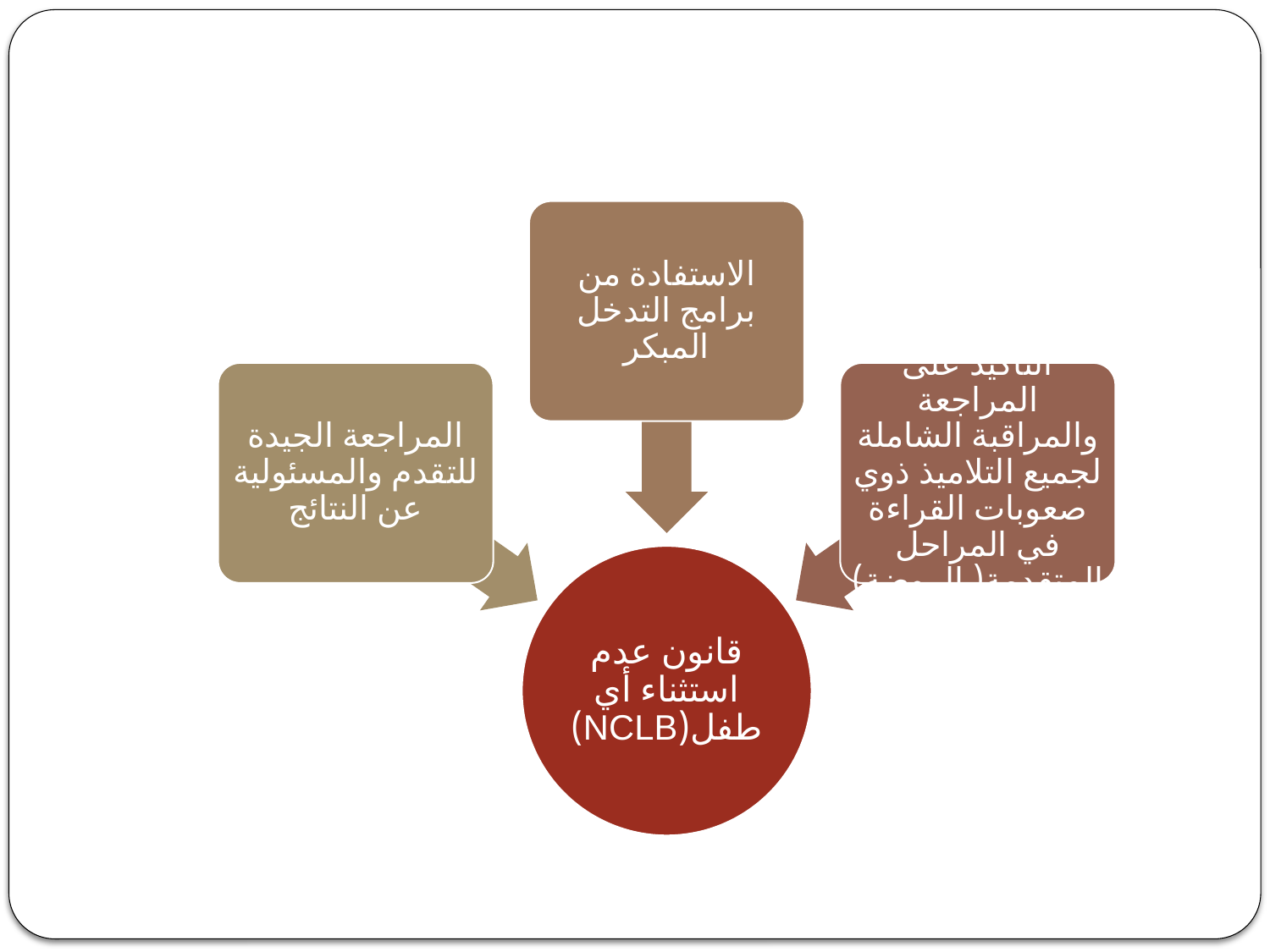

#
قانون عدم استثناء أي طفل(NCLB)
المراجعة الجيدة للتقدم والمسئولية عن النتائج
الاستفادة من برامج التدخل المبكر
التأكيد على المراجعة والمراقبة الشاملة لجميع التلاميذ ذوي صعوبات القراءة في المراحل المتقدمة( الروضة)